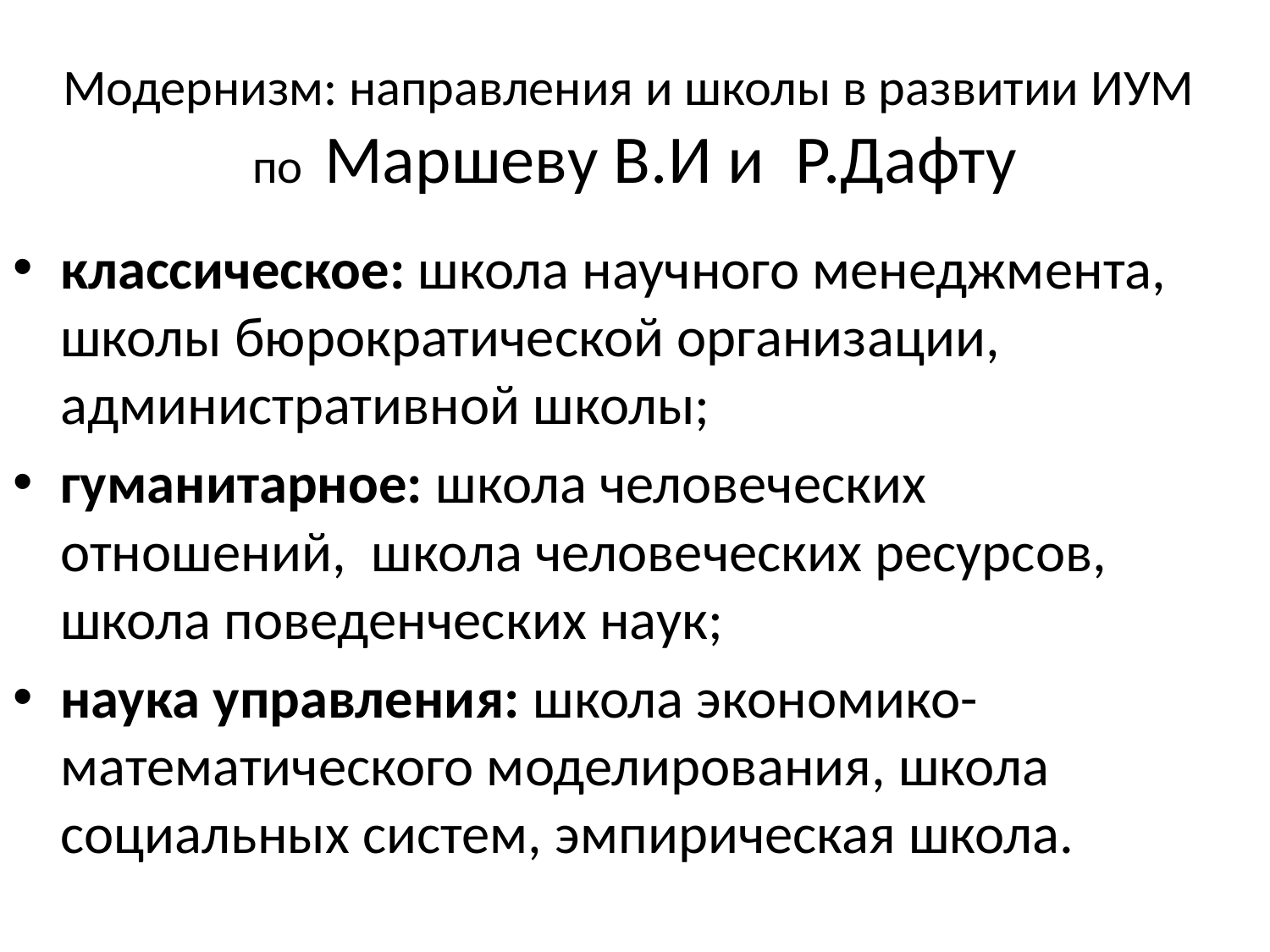

# Модернизм: направления и школы в развитии ИУМ по  Маршеву В.И и  Р.Дафту
классическое: школа научного менеджмента, школы бюрократической организации, административной школы;
гуманитарное: школа человеческих отношений,  школа человеческих ресурсов, школа поведенческих наук;
наука управления: школа экономико-математического моделирования, школа социальных систем, эмпирическая школа.